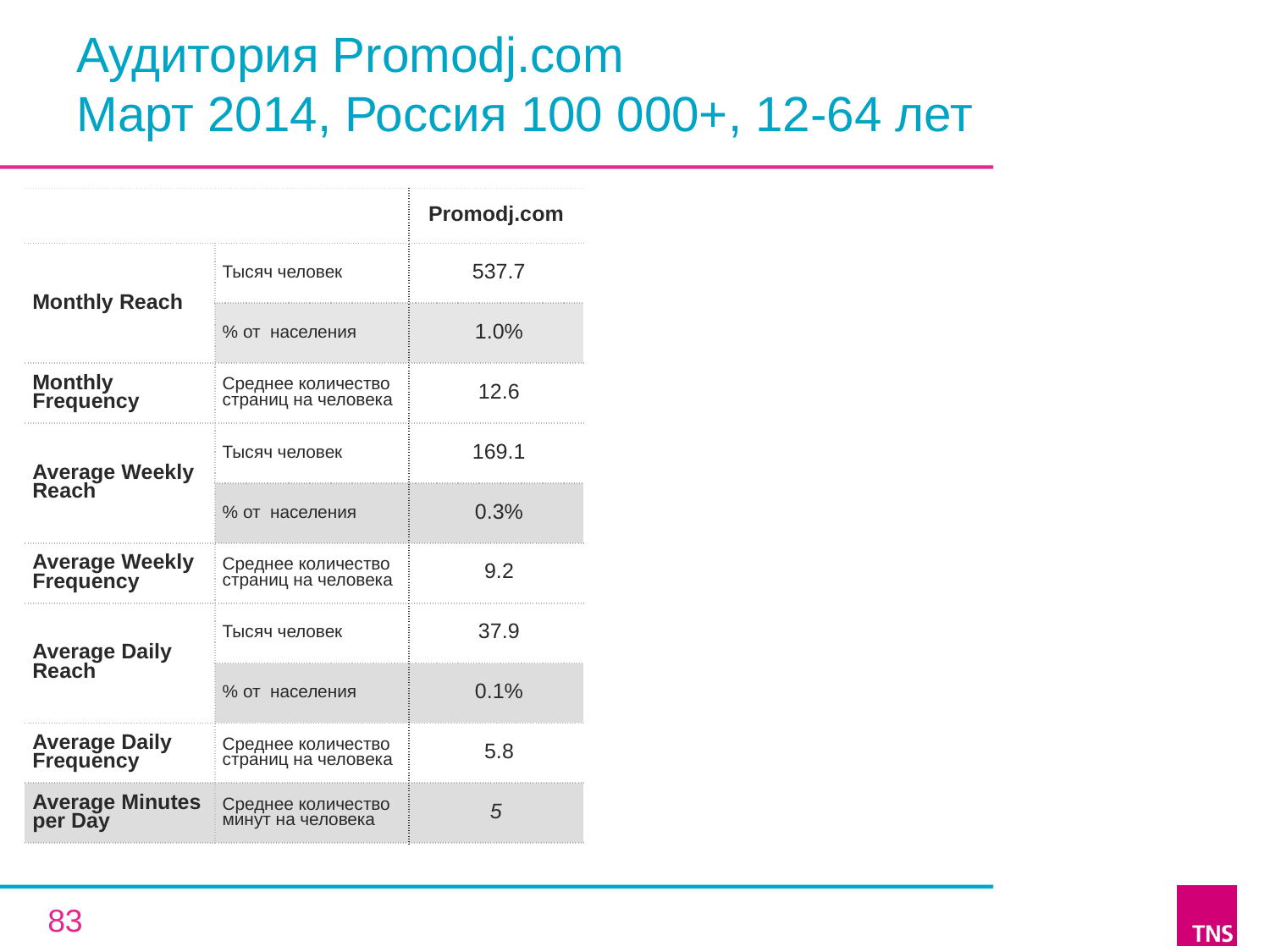

# Аудитория Promodj.com Март 2014, Россия 100 000+, 12-64 лет
|  |  | Promodj.com |
| --- | --- | --- |
| Monthly Reach | Тысяч человек | 537.7 |
|  | % от населения | 1.0% |
| Monthly Frequency | Среднее количество страниц на человека | 12.6 |
| Average Weekly Reach | Тысяч человек | 169.1 |
|  | % от населения | 0.3% |
| Average Weekly Frequency | Среднее количество страниц на человека | 9.2 |
| Average Daily Reach | Тысяч человек | 37.9 |
|  | % от населения | 0.1% |
| Average Daily Frequency | Среднее количество страниц на человека | 5.8 |
| Average Minutes per Day | Среднее количество минут на человека | 5 |

83